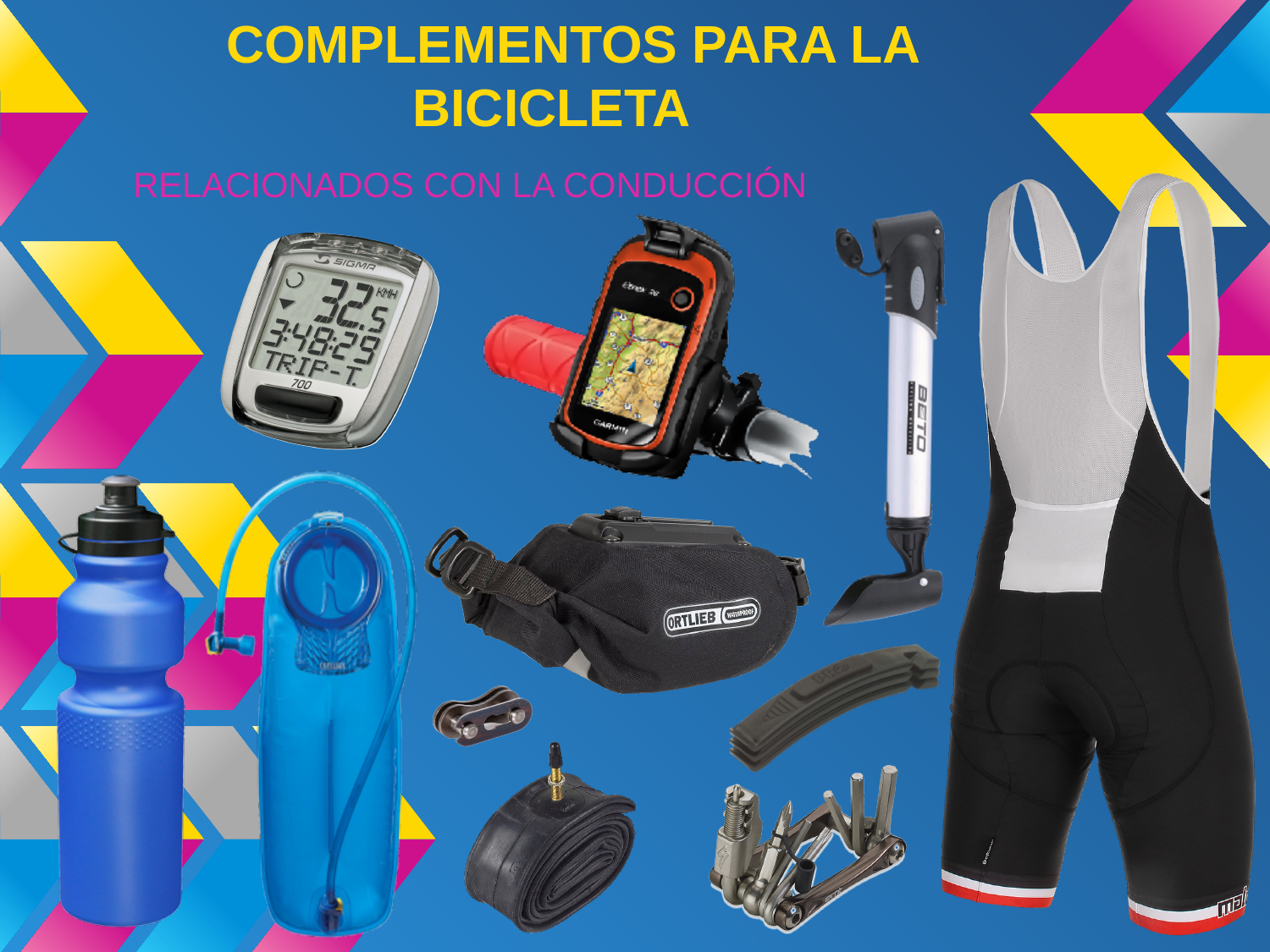

# COMPLEMENTOS PARA LA BICICLETA
RELACIONADOS CON LA CONDUCCIÓN